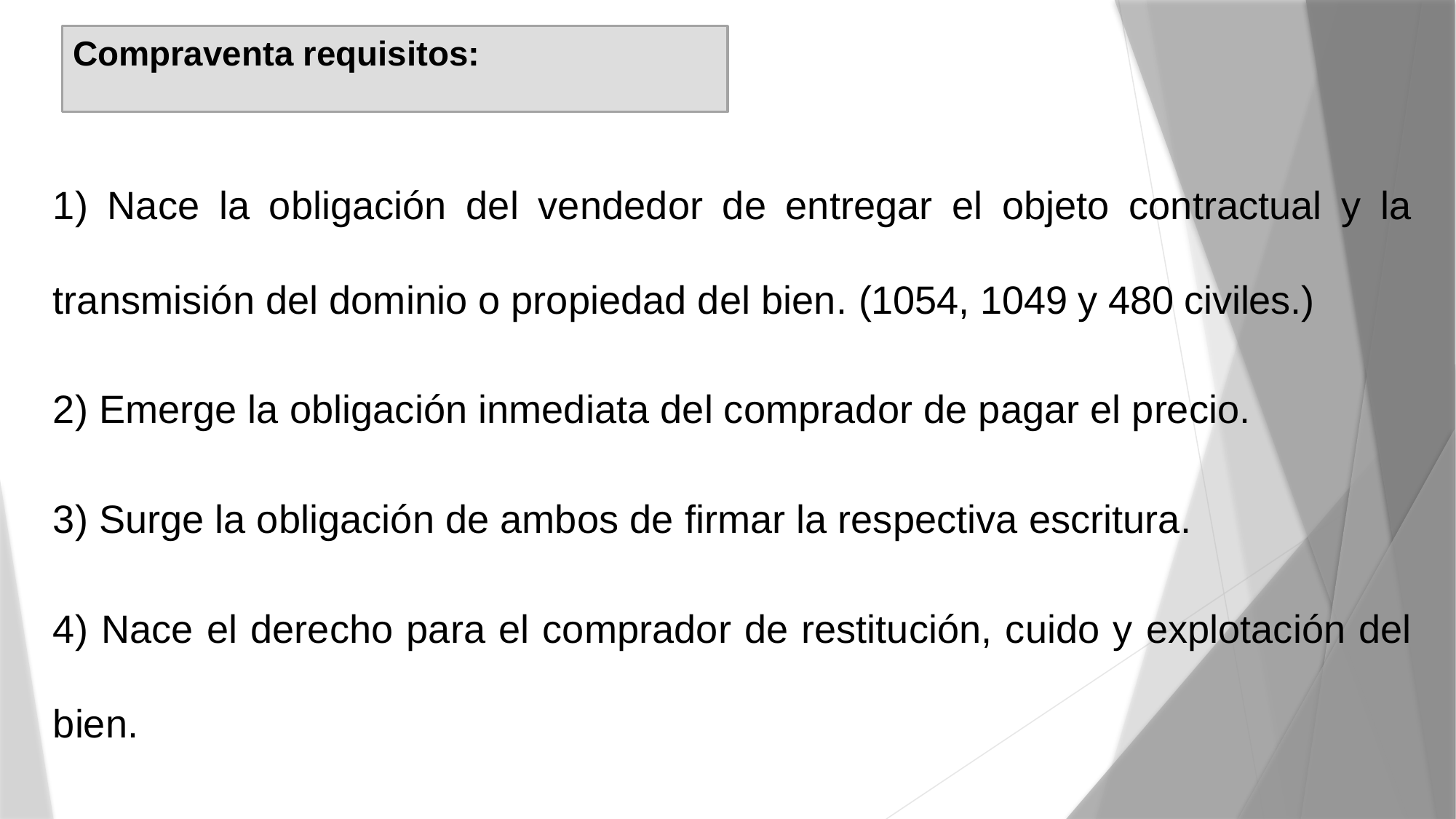

# Compraventa requisitos:
1) Nace la obligación del vendedor de entregar el objeto contractual y la transmisión del dominio o propiedad del bien. (1054, 1049 y 480 civiles.)
2) Emerge la obligación inmediata del comprador de pagar el precio.
3) Surge la obligación de ambos de firmar la respectiva escritura.
4) Nace el derecho para el comprador de restitución, cuido y explotación del bien.